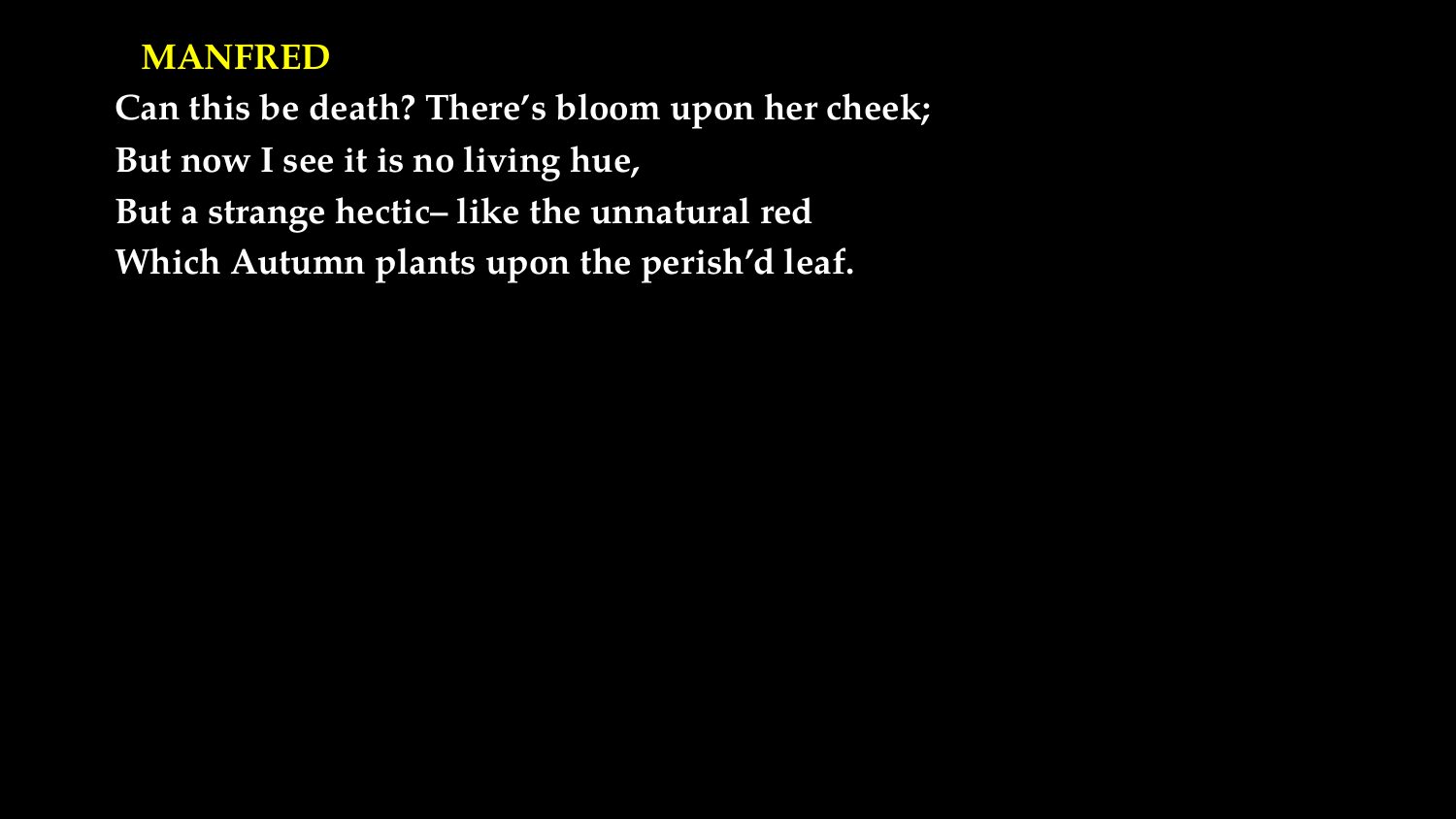

# Manfred Can this be death? There’s bloom upon her cheek; But now I see it is no living hue, But a strange hectic– like the unnatural red Which Autumn plants upon the perish’d leaf.